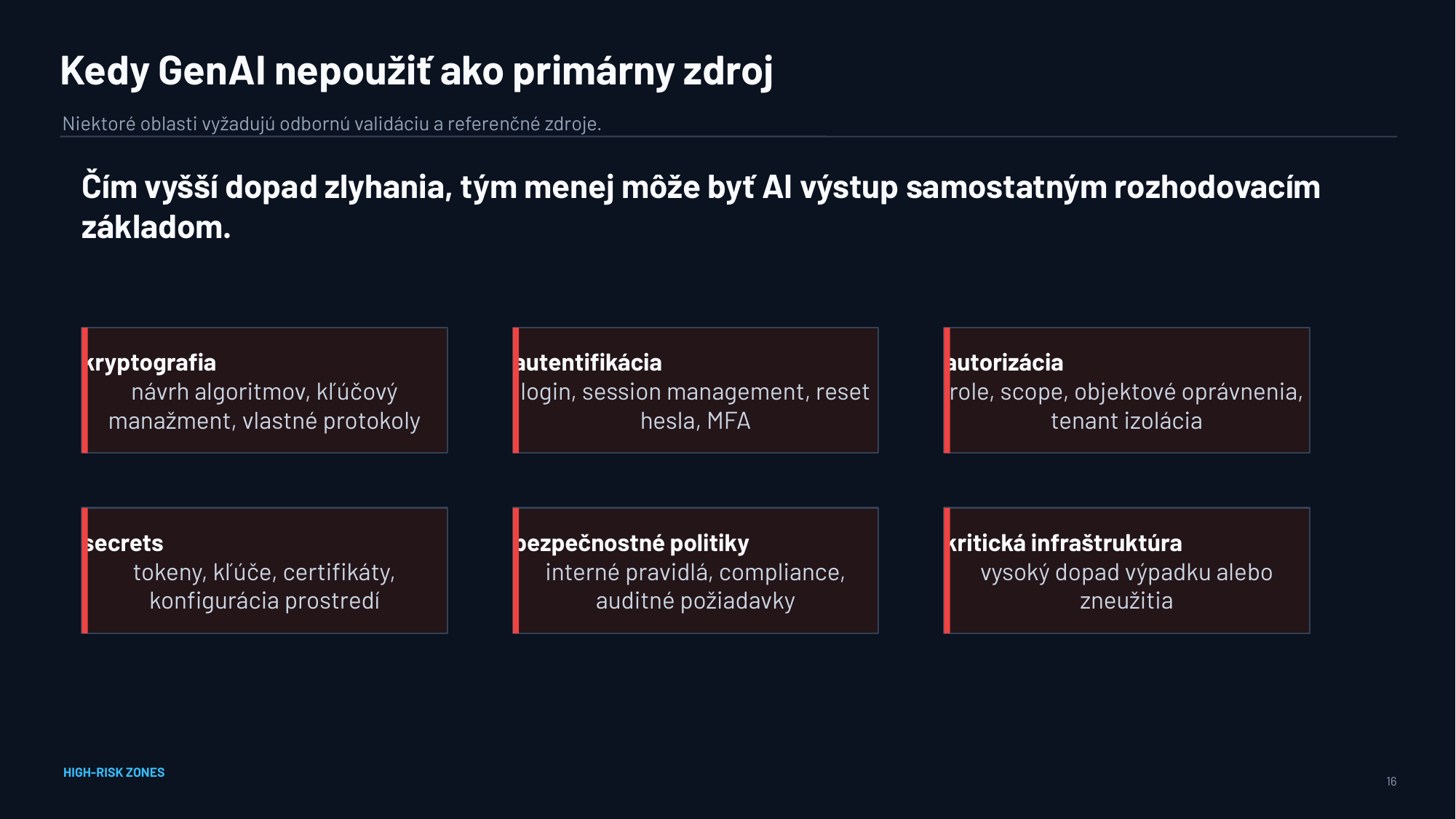

Kedy GenAI nepoužiť ako primárny zdroj
Niektoré oblasti vyžadujú odbornú validáciu a referenčné zdroje.

Čím vyšší dopad zlyhania, tým menej môže byť AI výstup samostatným rozhodovacím základom.
kryptografia
návrh algoritmov, kľúčový manažment, vlastné protokoly

autentifikácia
login, session management, reset hesla, MFA

autorizácia
role, scope, objektové oprávnenia, tenant izolácia

secrets
tokeny, kľúče, certifikáty, konfigurácia prostredí

bezpečnostné politiky
interné pravidlá, compliance, auditné požiadavky

kritická infraštruktúra
vysoký dopad výpadku alebo zneužitia

HIGH-RISK ZONES
16